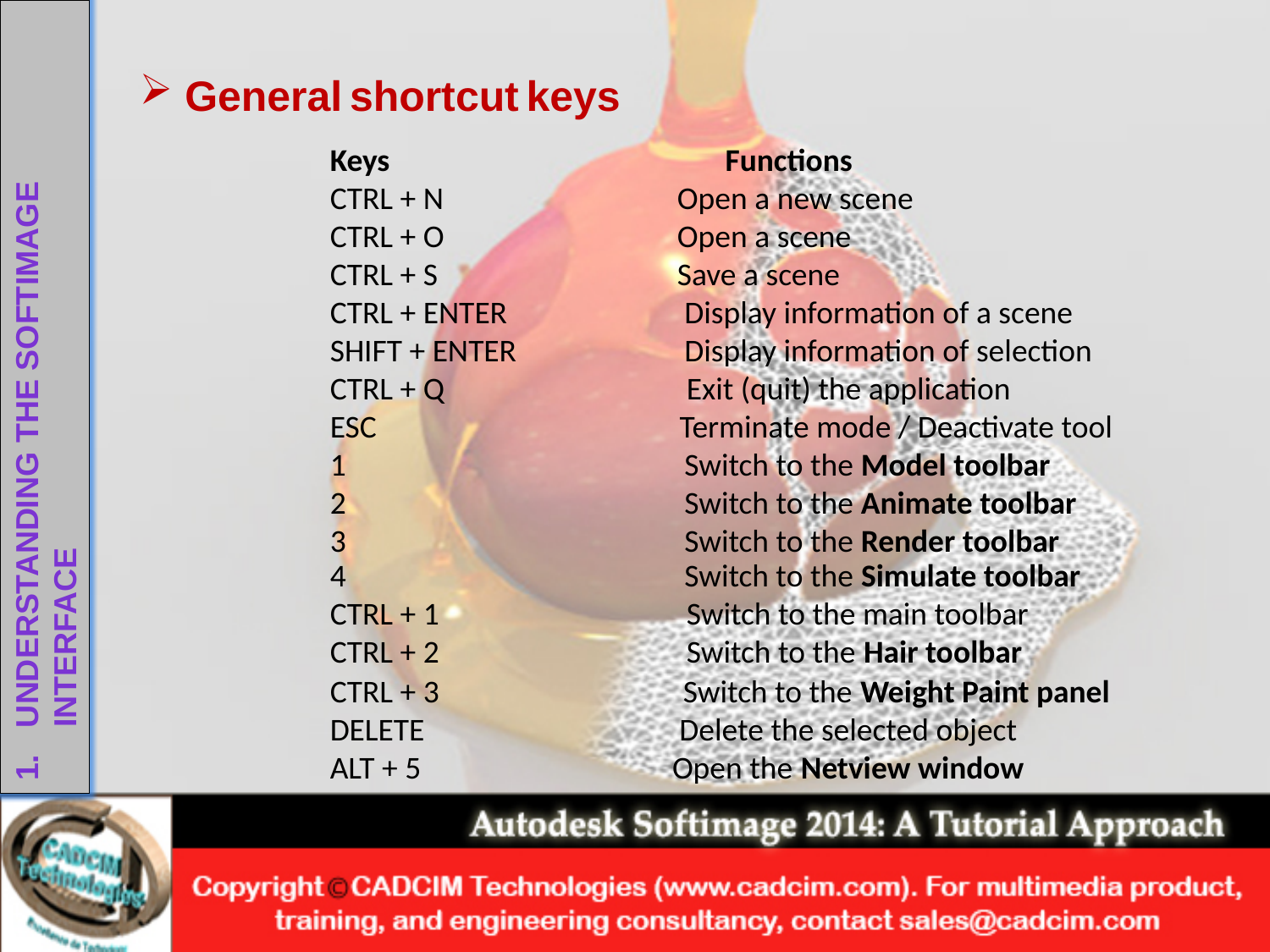

General shortcut keys

Keys	                               	  Functions
CTRL + N	     	             Open a new scene
CTRL + O		             Open a scene
CTRL + S		             Save a scene
CTRL + ENTER	              Display information of a scene
SHIFT + ENTER	              Display information of selection
CTRL + Q	                                Exit (quit) the application
ESC	                               Terminate mode / Deactivate tool
1		              Switch to the Model toolbar
2		              Switch to the Animate toolbar
3		              Switch to the Render toolbar
4		              Switch to the Simulate toolbar
CTRL + 1	                                Switch to the main toolbar
CTRL + 2	                                Switch to the Hair toolbar
CTRL + 3                                  Switch to the Weight Paint panel
DELETE	                               Delete the selected object
ALT + 5	                              Open the Netview window